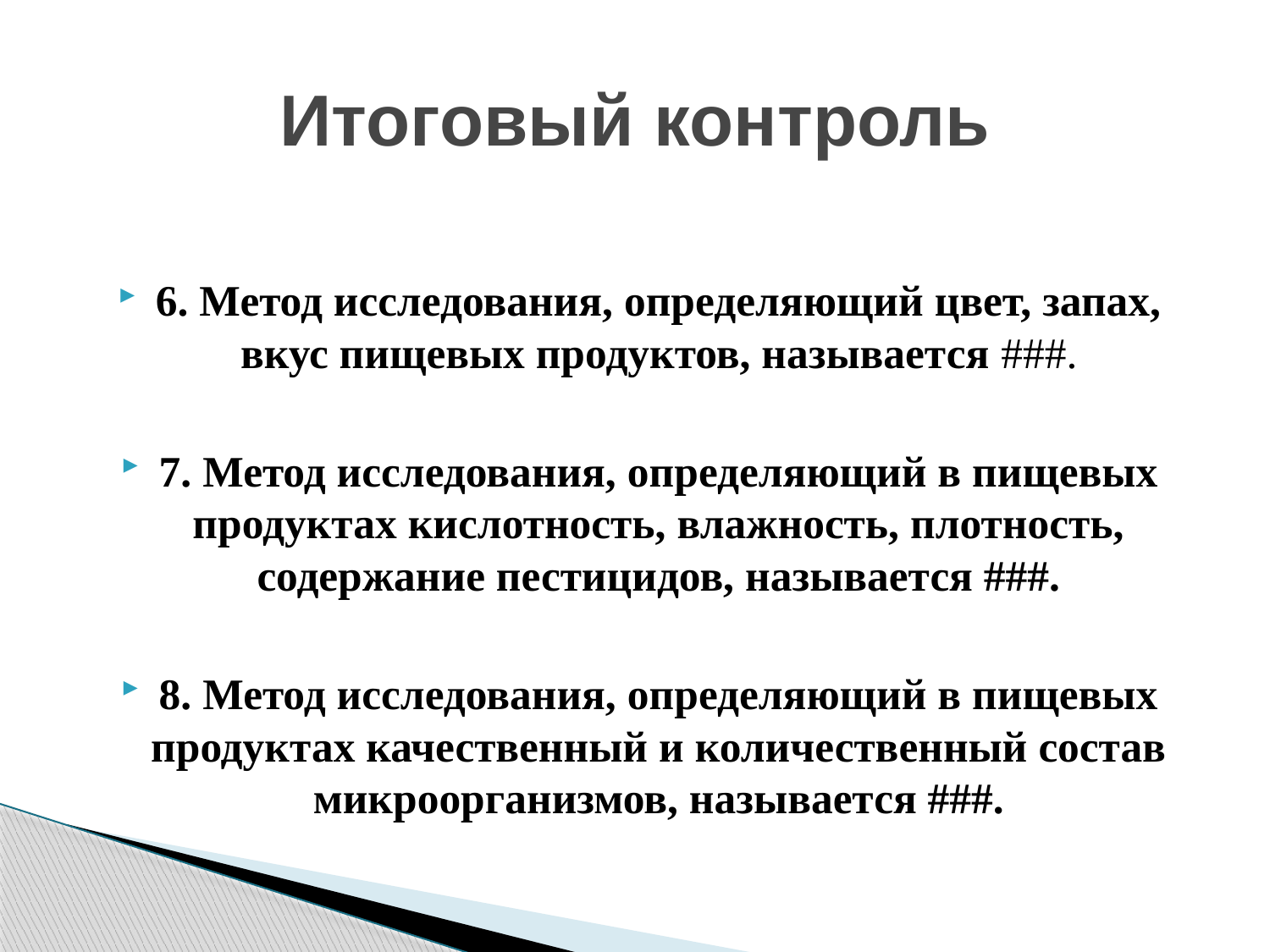

# Итоговый контроль

6. Метод исследования, определяющий цвет, запах, вкус пищевых продуктов, называется ###.

7. Метод исследования, определяющий в пищевых продуктах кислотность, влажность, плотность, содержание пестицидов, называется ###.

8. Метод исследования, определяющий в пищевых продуктах качественный и количественный состав микроорганизмов, называется ###.